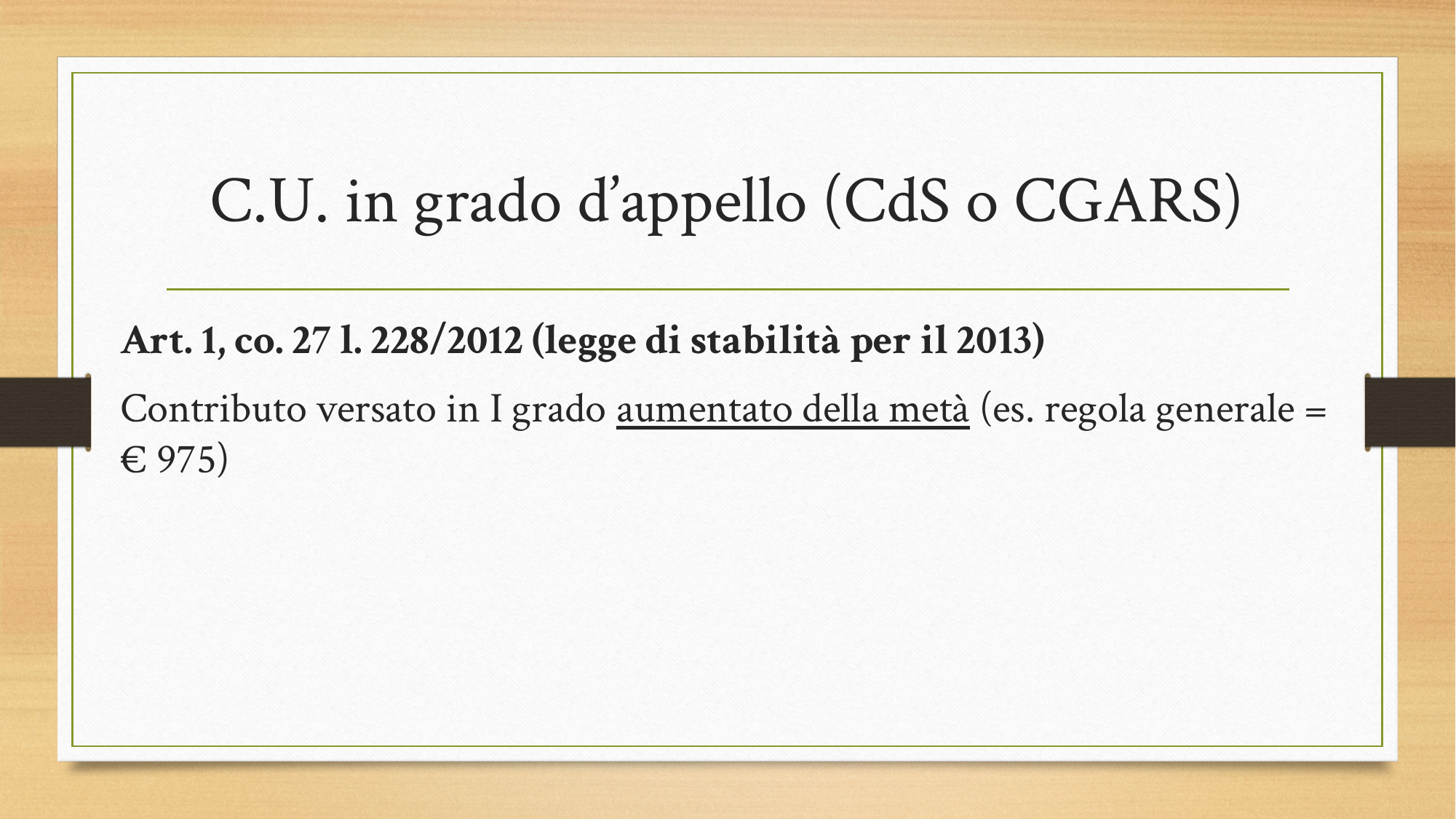

# C.U. in grado d’appello (CdS o CGARS)
Art. 1, co. 27 l. 228/2012 (legge di stabilità per il 2013)
Contributo versato in I grado aumentato della metà (es. regola generale = € 975)